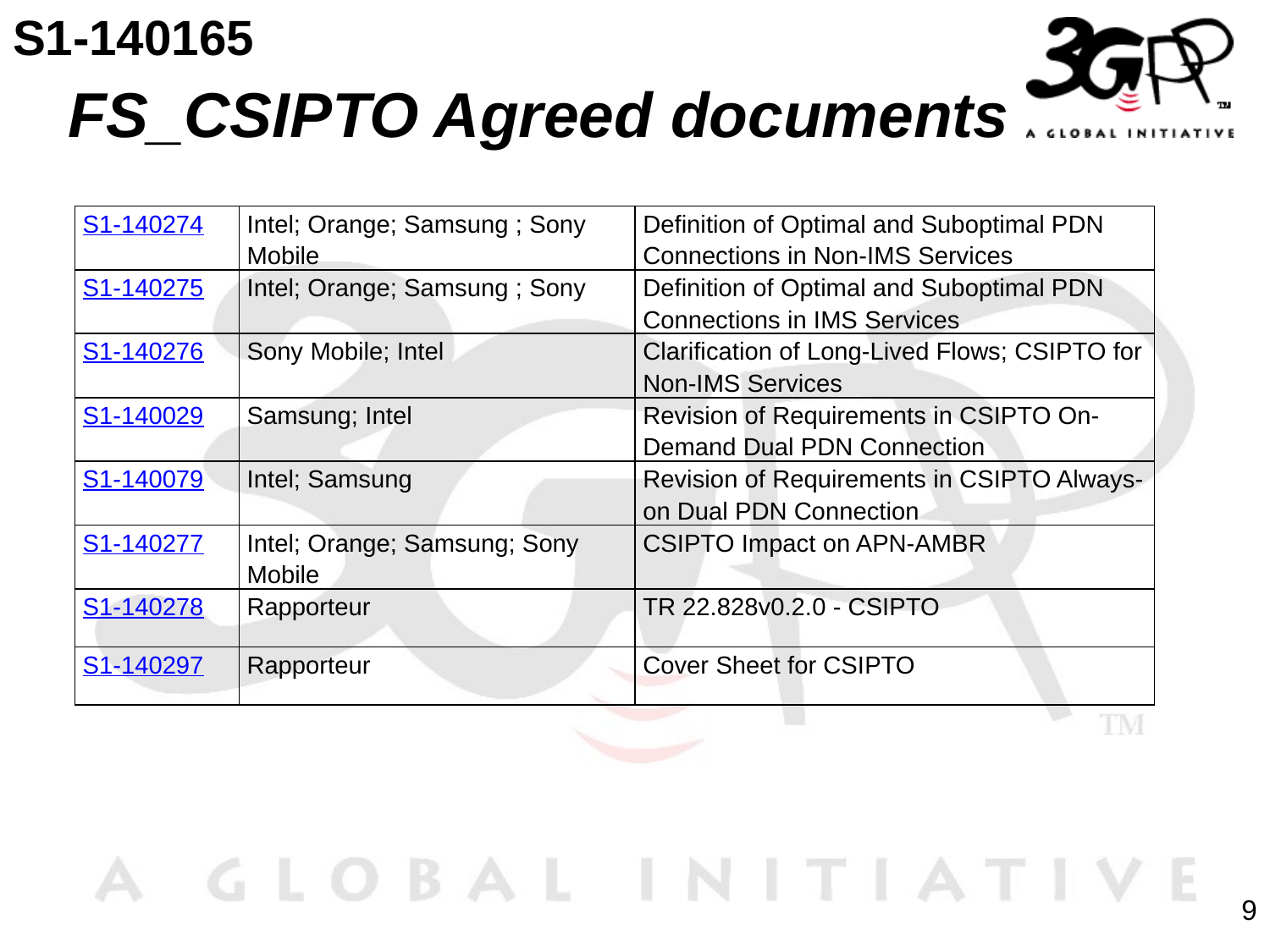

S1-140165
# FS_CSIPTO Agreed documents

| S1-140274 | Intel; Orange; Samsung ; Sony Mobile | Definition of Optimal and Suboptimal PDN Connections in Non-IMS Services |
| --- | --- | --- |
| S1-140275 | Intel; Orange; Samsung ; Sony | Definition of Optimal and Suboptimal PDN Connections in IMS Services |
| S1-140276 | Sony Mobile; Intel | Clarification of Long-Lived Flows; CSIPTO for Non-IMS Services |
| S1-140029 | Samsung; Intel | Revision of Requirements in CSIPTO On-Demand Dual PDN Connection |
| S1-140079 | Intel; Samsung | Revision of Requirements in CSIPTO Always-on Dual PDN Connection |
| S1-140277 | Intel; Orange; Samsung; Sony Mobile | CSIPTO Impact on APN-AMBR |
| S1-140278 | Rapporteur | TR 22.828v0.2.0 - CSIPTO |
| S1-140297 | Rapporteur | Cover Sheet for CSIPTO |
9